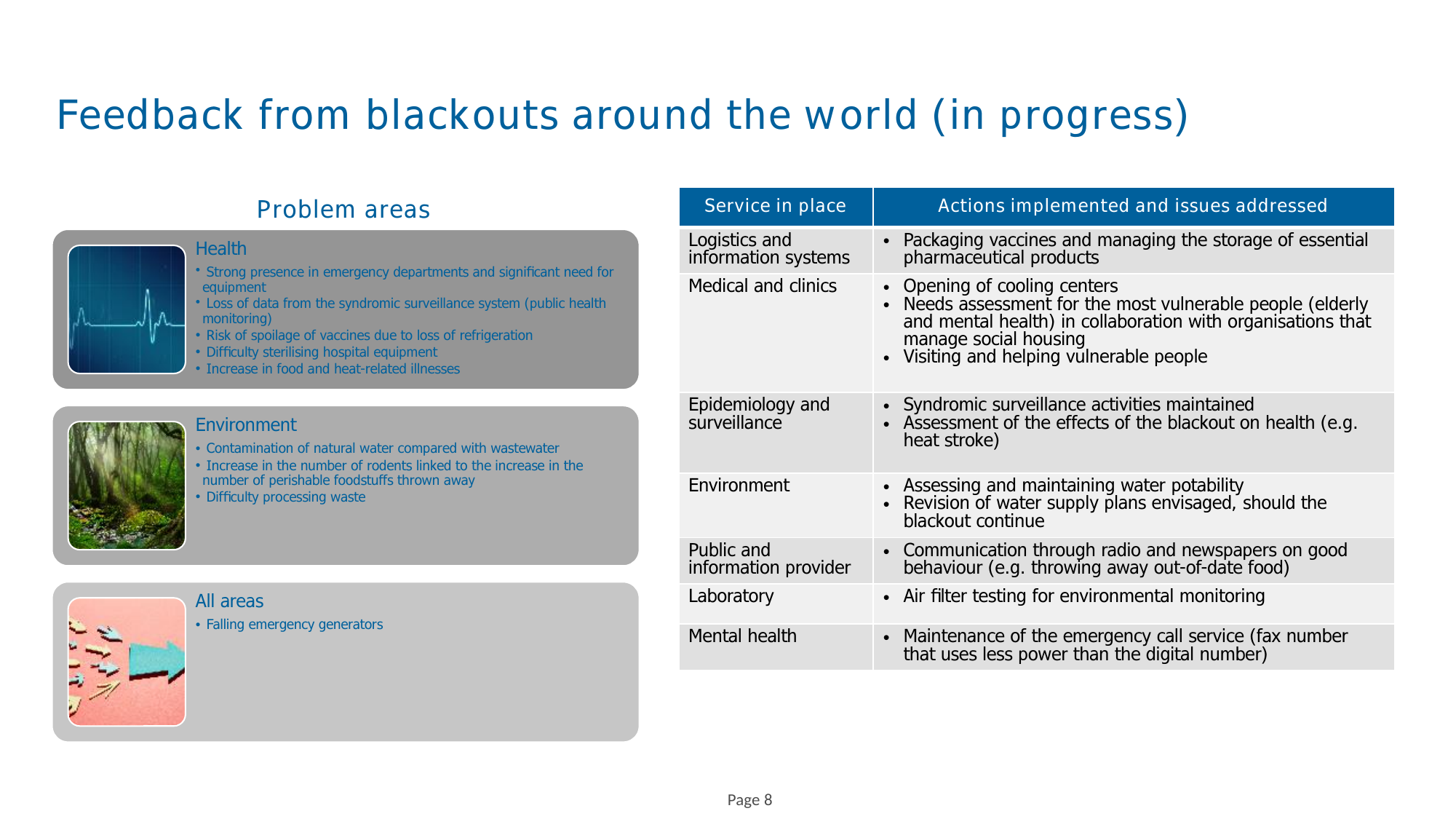

Feedback from blackouts around the world (in progress)
| Service in place | Actions implemented and issues addressed |
| --- | --- |
| Logistics and information systems | Packaging vaccines and managing the storage of essential pharmaceutical products |
| Medical and clinics | Opening of cooling centers Needs assessment for the most vulnerable people (elderly and mental health) in collaboration with organisations that manage social housing Visiting and helping vulnerable people |
| Epidemiology and surveillance | Syndromic surveillance activities maintained Assessment of the effects of the blackout on health (e.g. heat stroke) |
| Environment | Assessing and maintaining water potability Revision of water supply plans envisaged, should the blackout continue |
| Public and information provider | Communication through radio and newspapers on good behaviour (e.g. throwing away out-of-date food) |
| Laboratory | Air filter testing for environmental monitoring |
| Mental health | Maintenance of the emergency call service (fax number that uses less power than the digital number) |
Problem areas
Health
 Strong presence in emergency departments and significant need for equipment
 Loss of data from the syndromic surveillance system (public health monitoring)
 Risk of spoilage of vaccines due to loss of refrigeration
 Difficulty sterilising hospital equipment
 Increase in food and heat-related illnesses
Environment
 Contamination of natural water compared with wastewater
 Increase in the number of rodents linked to the increase in the number of perishable foodstuffs thrown away
 Difficulty processing waste
All areas
 Falling emergency generators